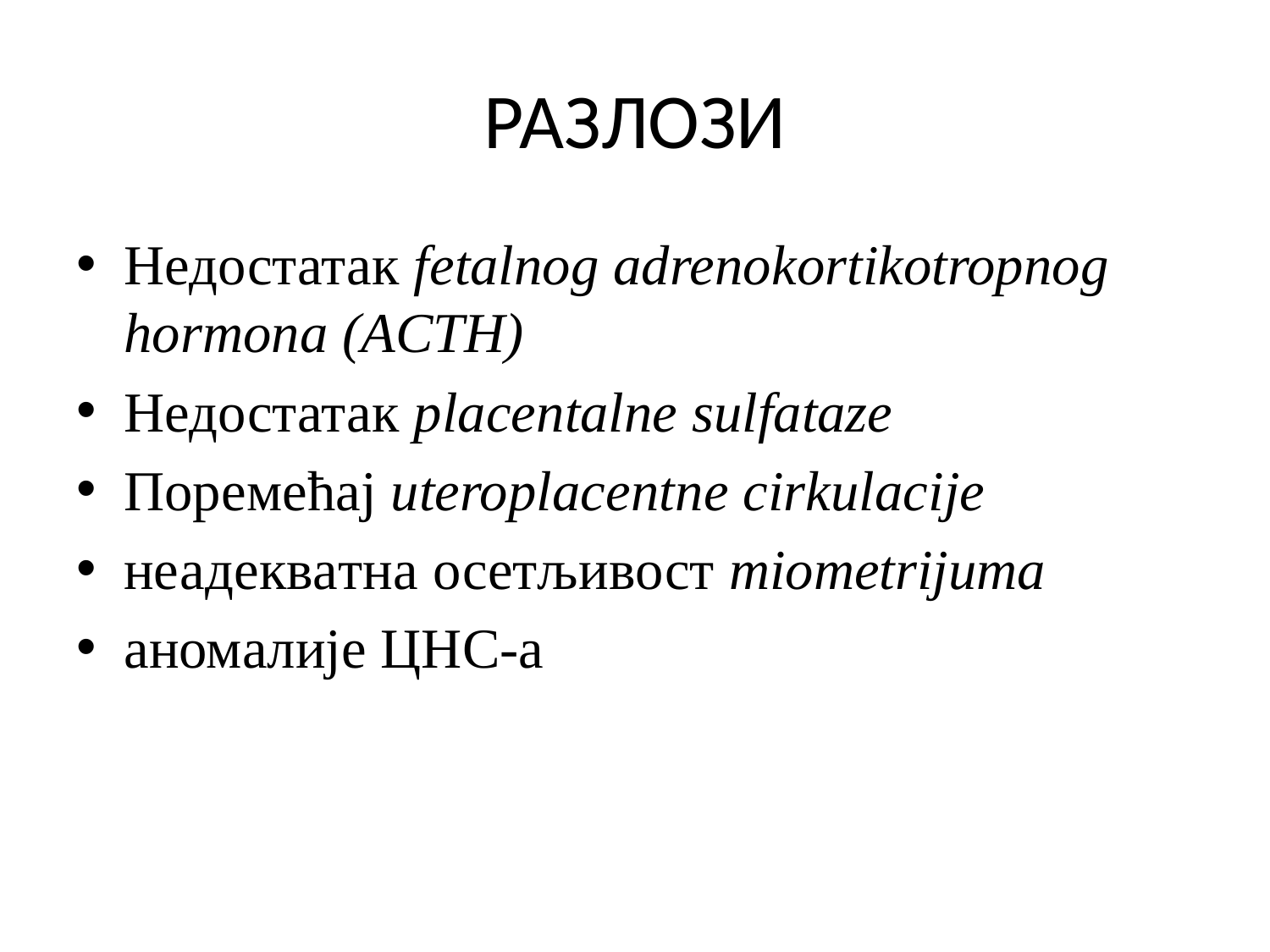

# РАЗЛОЗИ
Недостатак fetalnog adrenokortikotropnog hormona (ACTH)
Недостатак placentalne sulfataze
Поремећај uteroplacentnе cirkulacijе
неадeквaтнa осeтљивост miometrijuma
аномaлије ЦНС-a